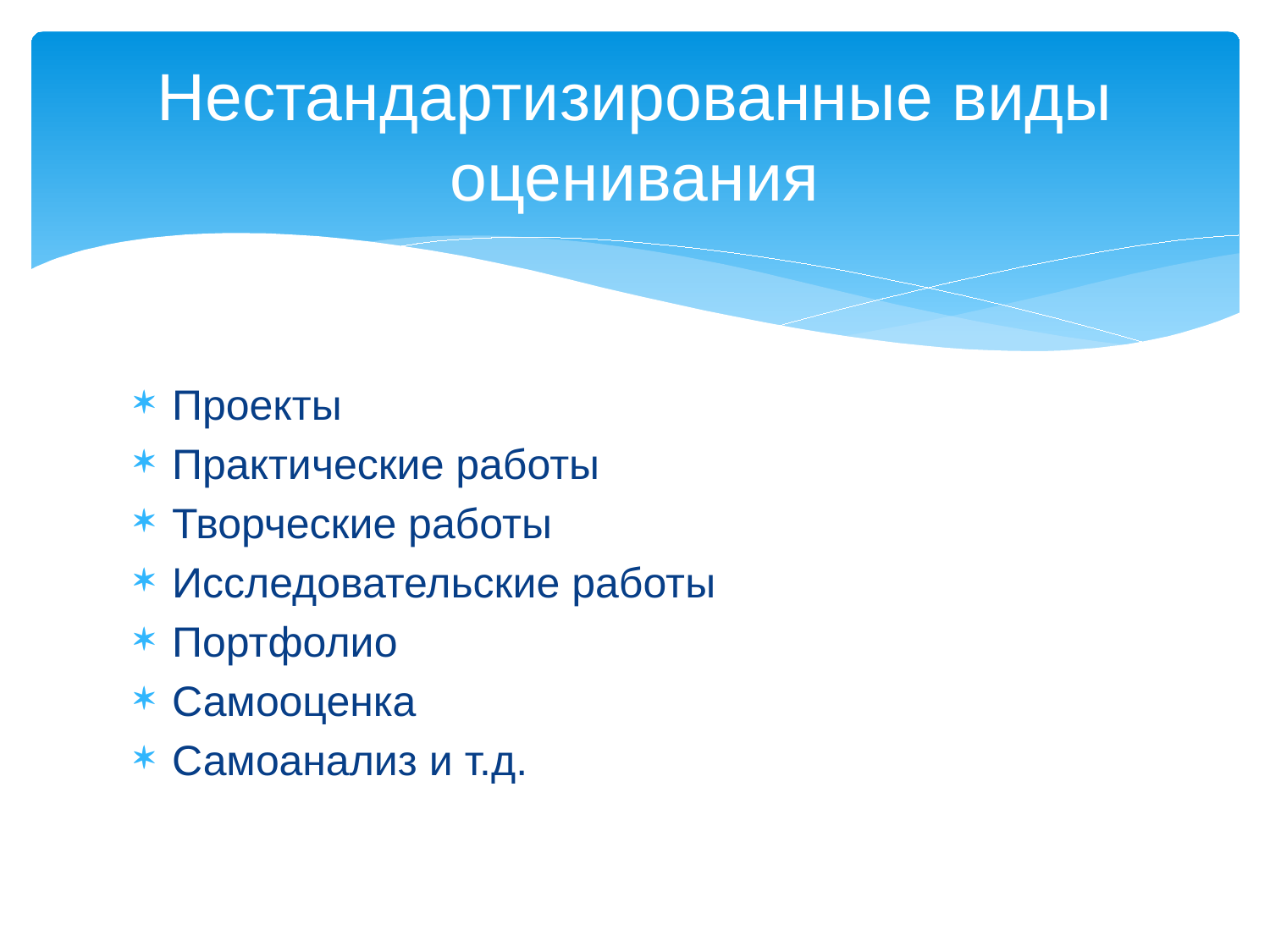

# Нестандартизированные виды оценивания
Проекты
Практические работы
Творческие работы
Исследовательские работы
Портфолио
Самооценка
Самоанализ и т.д.